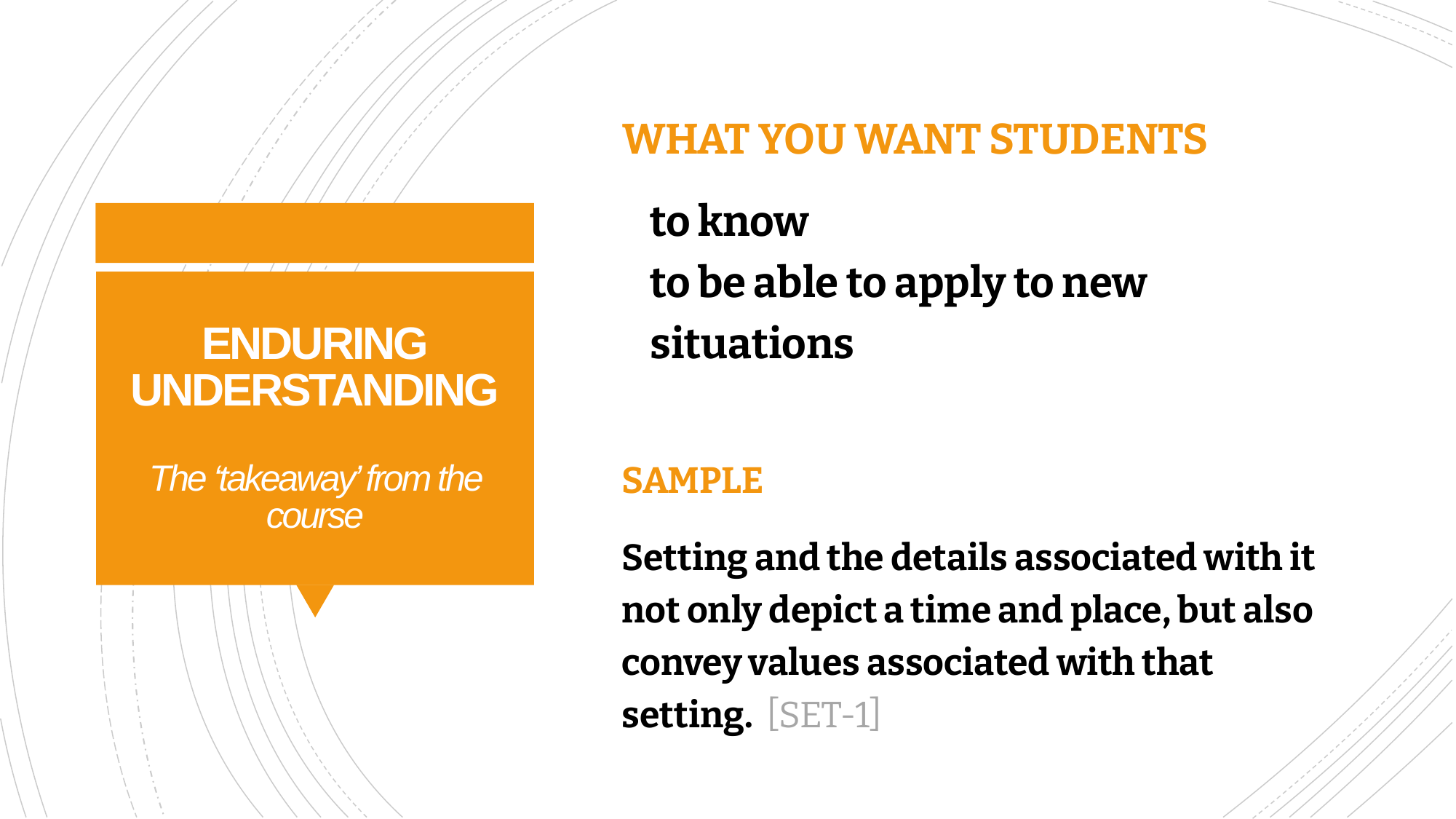

What you want students
to know
to be able to apply to new situations
# ENDURING UNDERSTANDING The ‘takeaway’ from the course
SAMPLE
Setting and the details associated with it not only depict a time and place, but also convey values associated with that setting.  [SET-1]